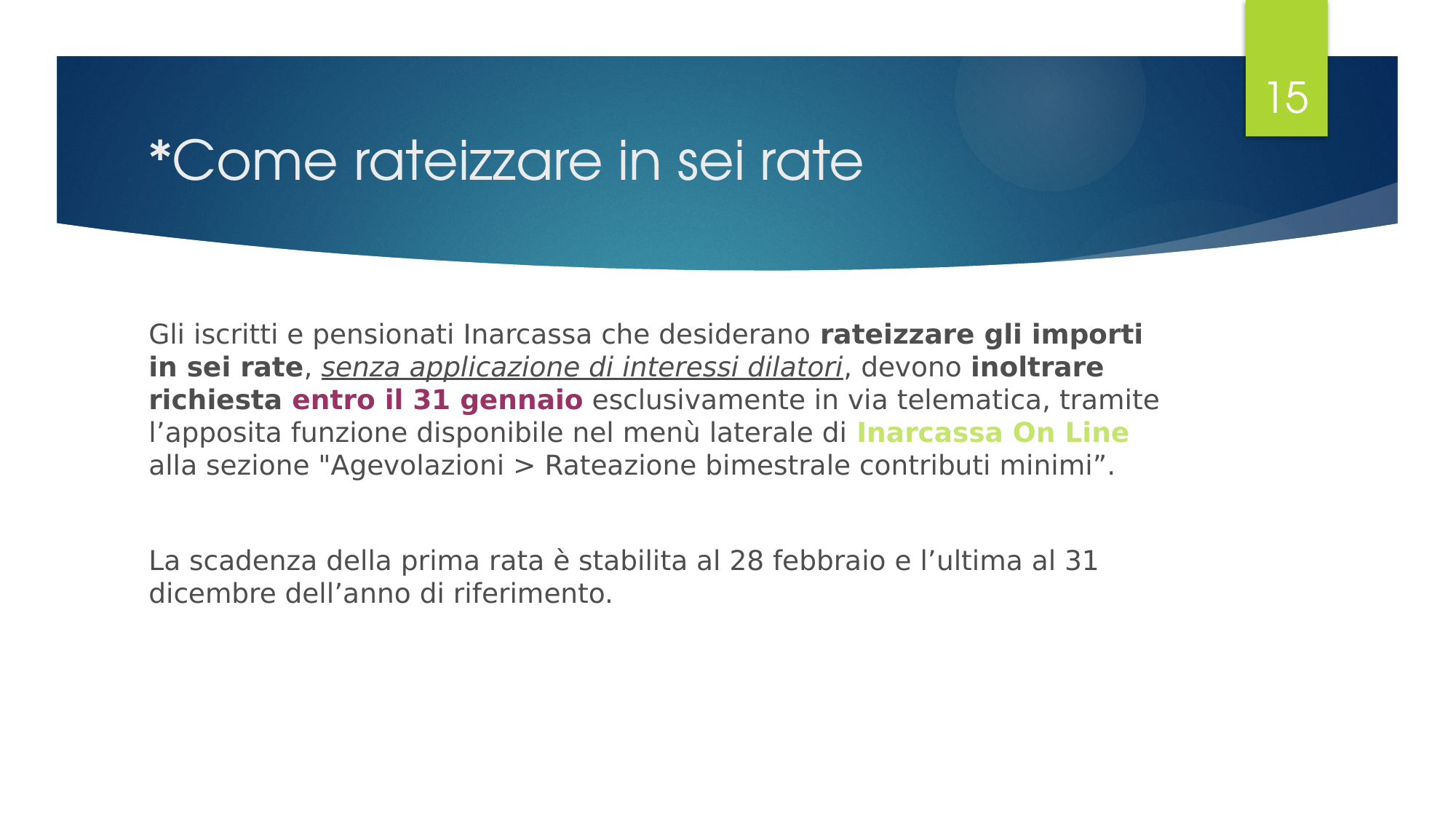

15
# *Come rateizzare in sei rate
Gli iscritti e pensionati Inarcassa che desiderano rateizzare gli importi in sei rate, senza applicazione di interessi dilatori, devono inoltrare richiesta entro il 31 gennaio esclusivamente in via telematica, tramite l’apposita funzione disponibile nel menù laterale di Inarcassa On Line alla sezione "Agevolazioni > Rateazione bimestrale contributi minimi”.

La scadenza della prima rata è stabilita al 28 febbraio e l’ultima al 31 dicembre dell’anno di riferimento.